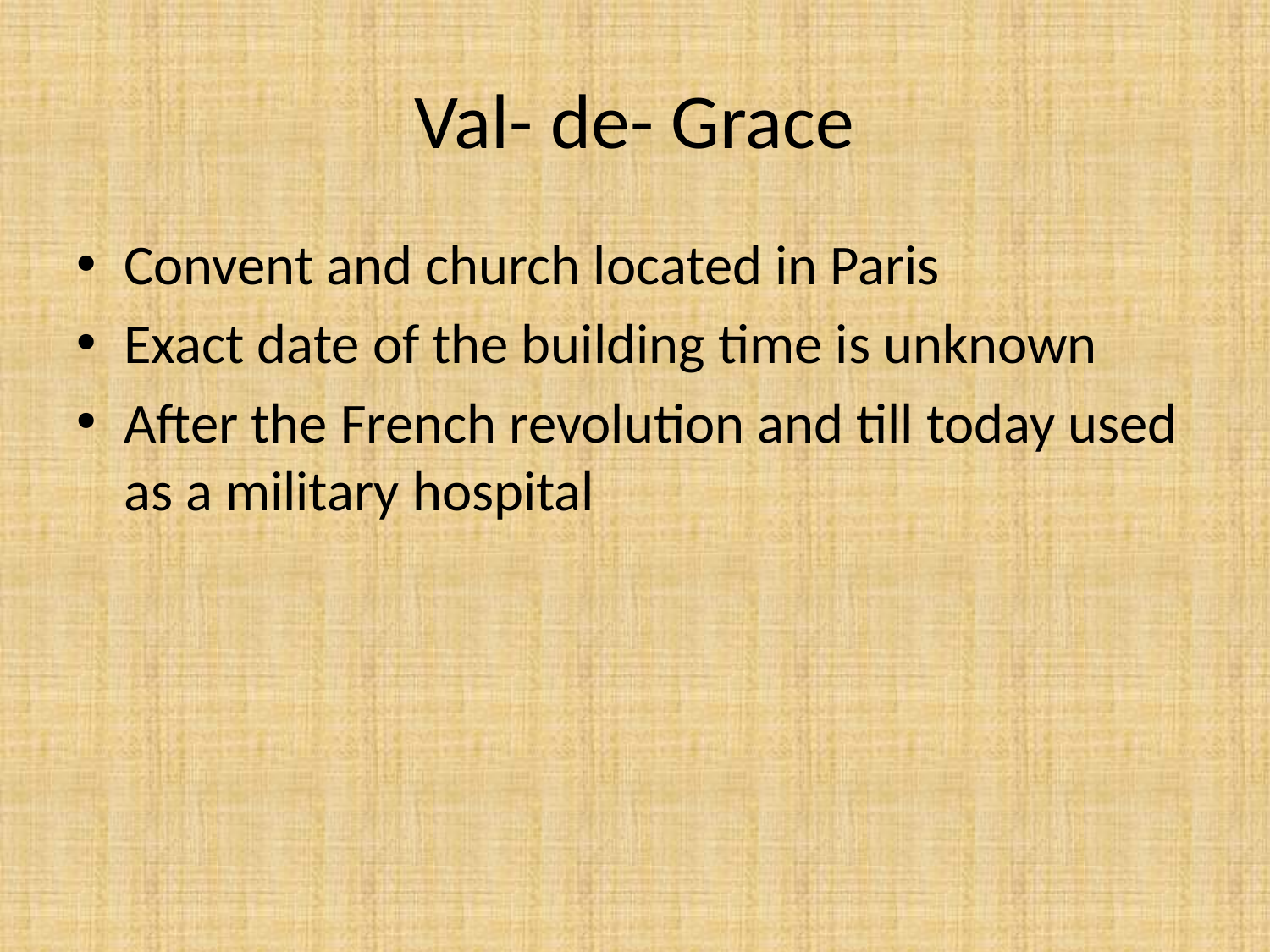

# Val- de- Grace
Convent and church located in Paris
Exact date of the building time is unknown
After the French revolution and till today used as a military hospital